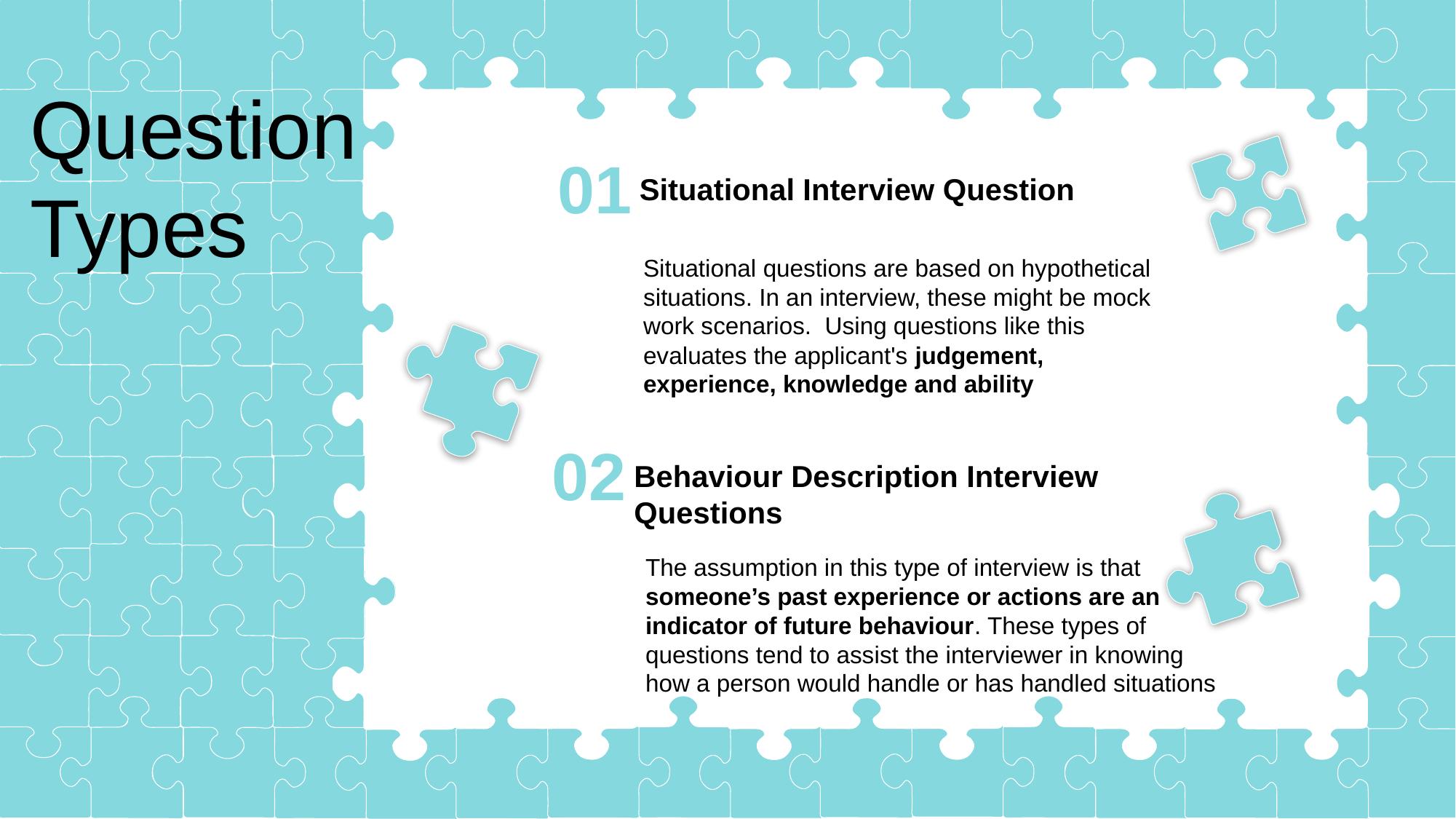

Question
Types
01
Situational Interview Question

Situational questions are based on hypothetical situations. In an interview, these might be mock work scenarios.  Using questions like this evaluates the applicant's judgement, experience, knowledge and ability

02
Behaviour Description Interview Questions

The assumption in this type of interview is that someone’s past experience or actions are an indicator of future behaviour. These types of questions tend to assist the interviewer in knowing how a person would handle or has handled situations